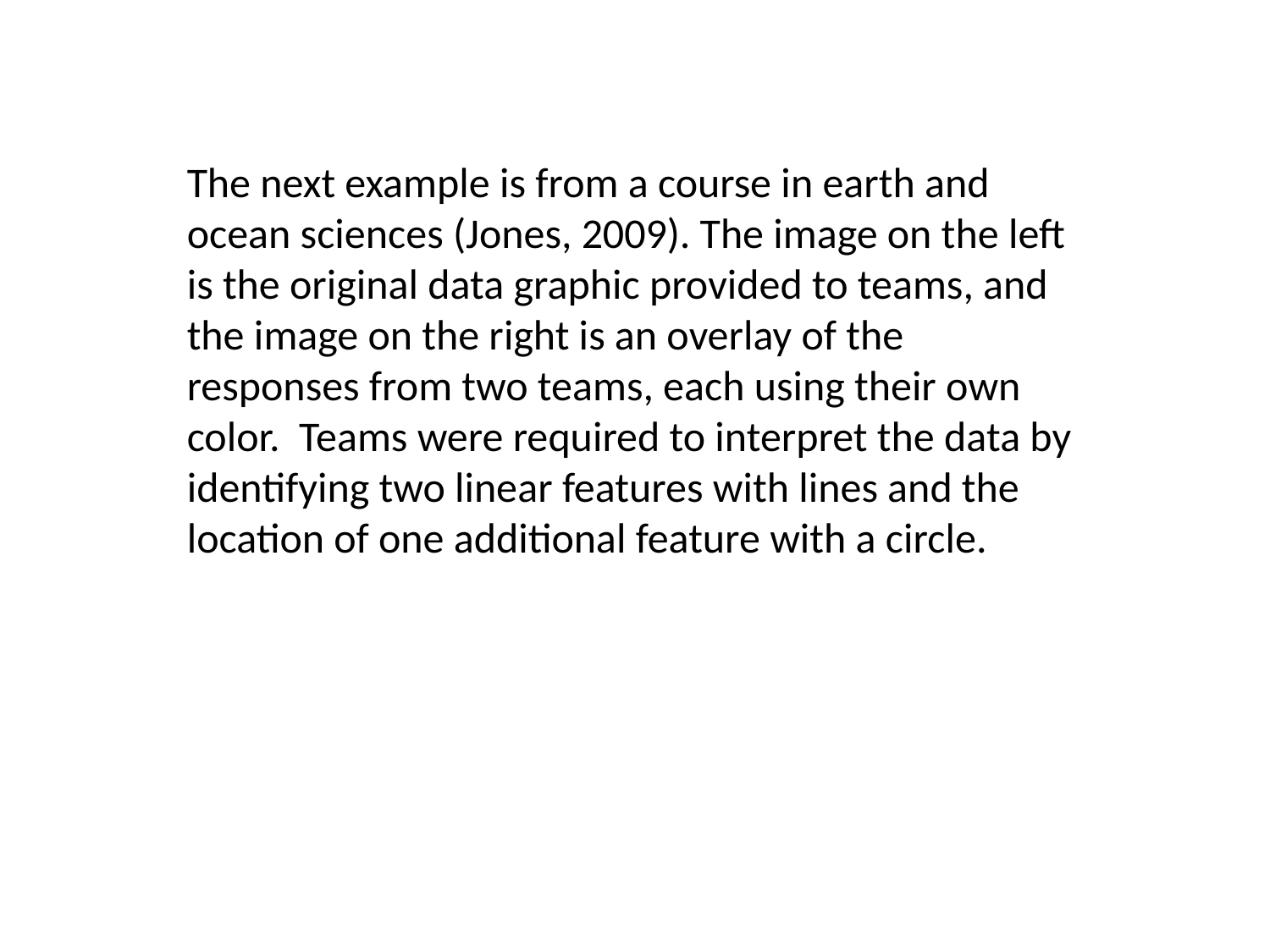

The next example is from a course in earth and ocean sciences (Jones, 2009). The image on the left is the original data graphic provided to teams, and the image on the right is an overlay of the responses from two teams, each using their own color.  Teams were required to interpret the data by identifying two linear features with lines and the location of one additional feature with a circle.